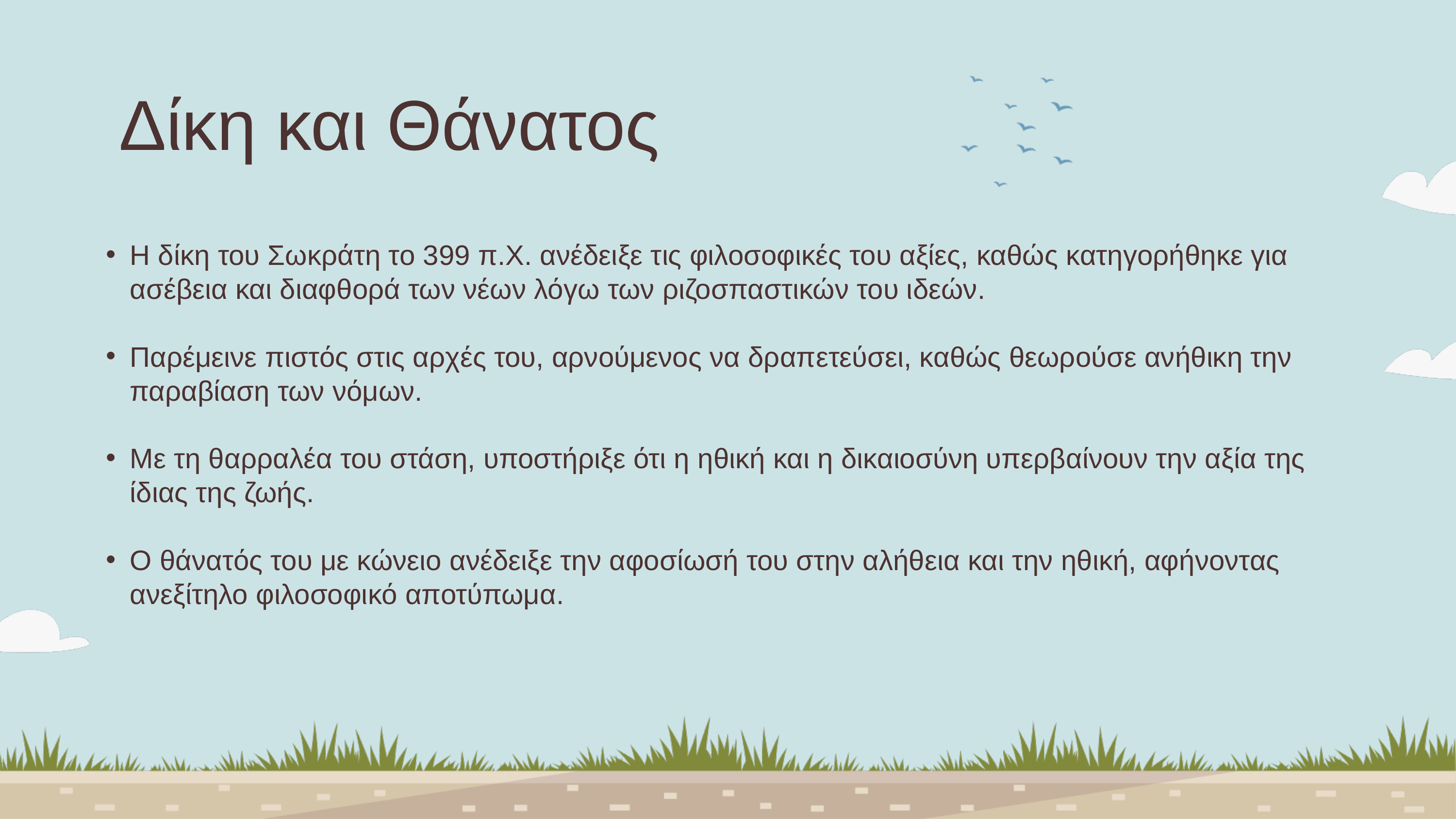

Δίκη και Θάνατος

Η δίκη του Σωκράτη το 399 π.Χ. ανέδειξε τις φιλοσοφικές του αξίες, καθώς κατηγορήθηκε για ασέβεια και διαφθορά των νέων λόγω των ριζοσπαστικών του ιδεών.

Παρέμεινε πιστός στις αρχές του, αρνούμενος να δραπετεύσει, καθώς θεωρούσε ανήθικη την παραβίαση των νόμων.

Με τη θαρραλέα του στάση, υποστήριξε ότι η ηθική και η δικαιοσύνη υπερβαίνουν την αξία της ίδιας της ζωής.

Ο θάνατός του με κώνειο ανέδειξε την αφοσίωσή του στην αλήθεια και την ηθική, αφήνοντας ανεξίτηλο φιλοσοφικό αποτύπωμα.